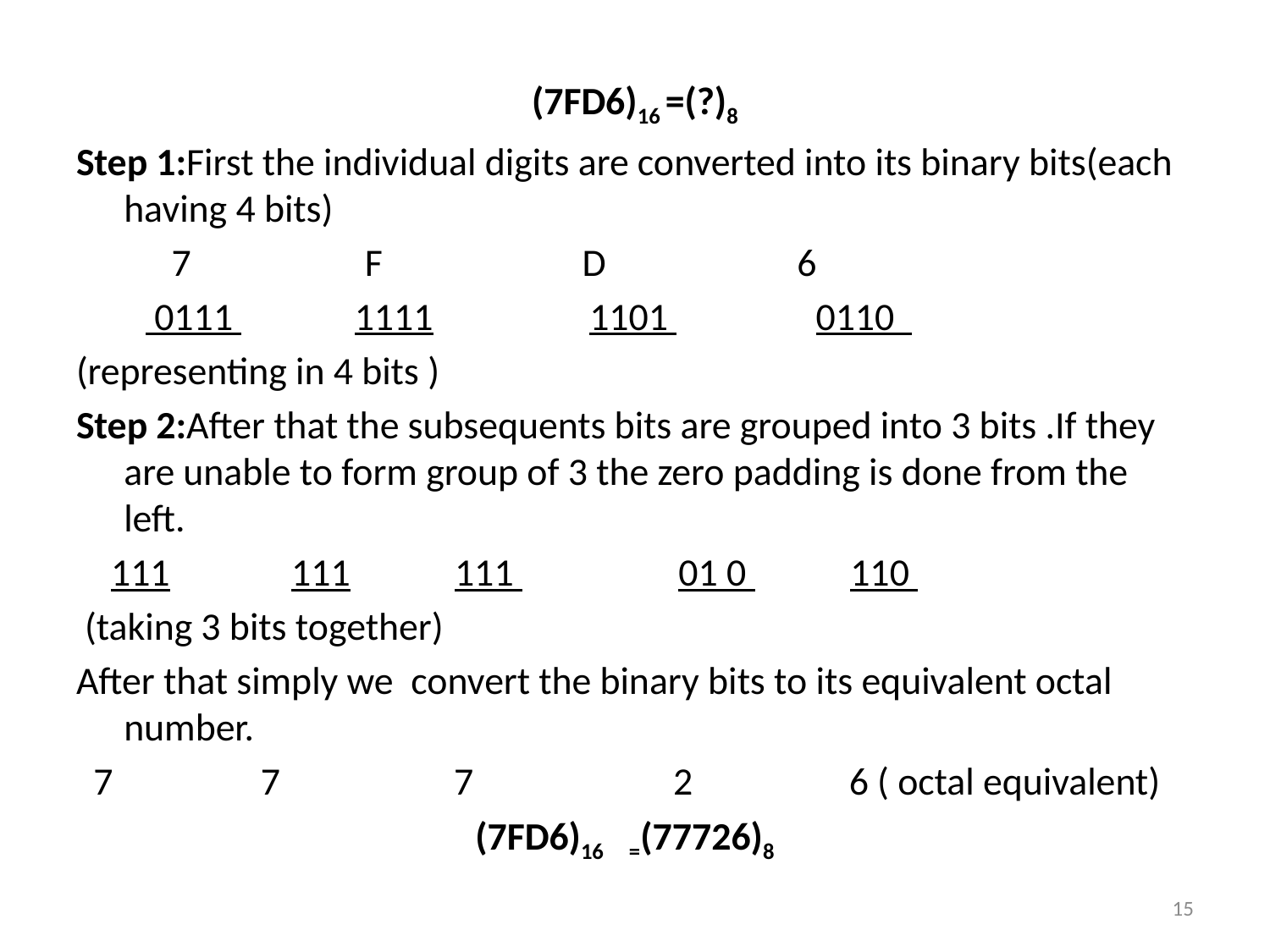

(7FD6)16 =(?)8
Step 1:First the individual digits are converted into its binary bits(each having 4 bits)
           7                    F                       D                      6
         0111              1111                  1101                 0110
(representing in 4 bits )
Step 2:After that the subsequents bits are grouped into 3 bits .If they are unable to form group of 3 the zero padding is done from the left.
    111              111            111                   01 0            110
 (taking 3 bits together)
After that simply we  convert the binary bits to its equivalent octal number.
  7                 7                    7                       2                  6 ( octal equivalent)
(7FD6)16     =(77726)8

15